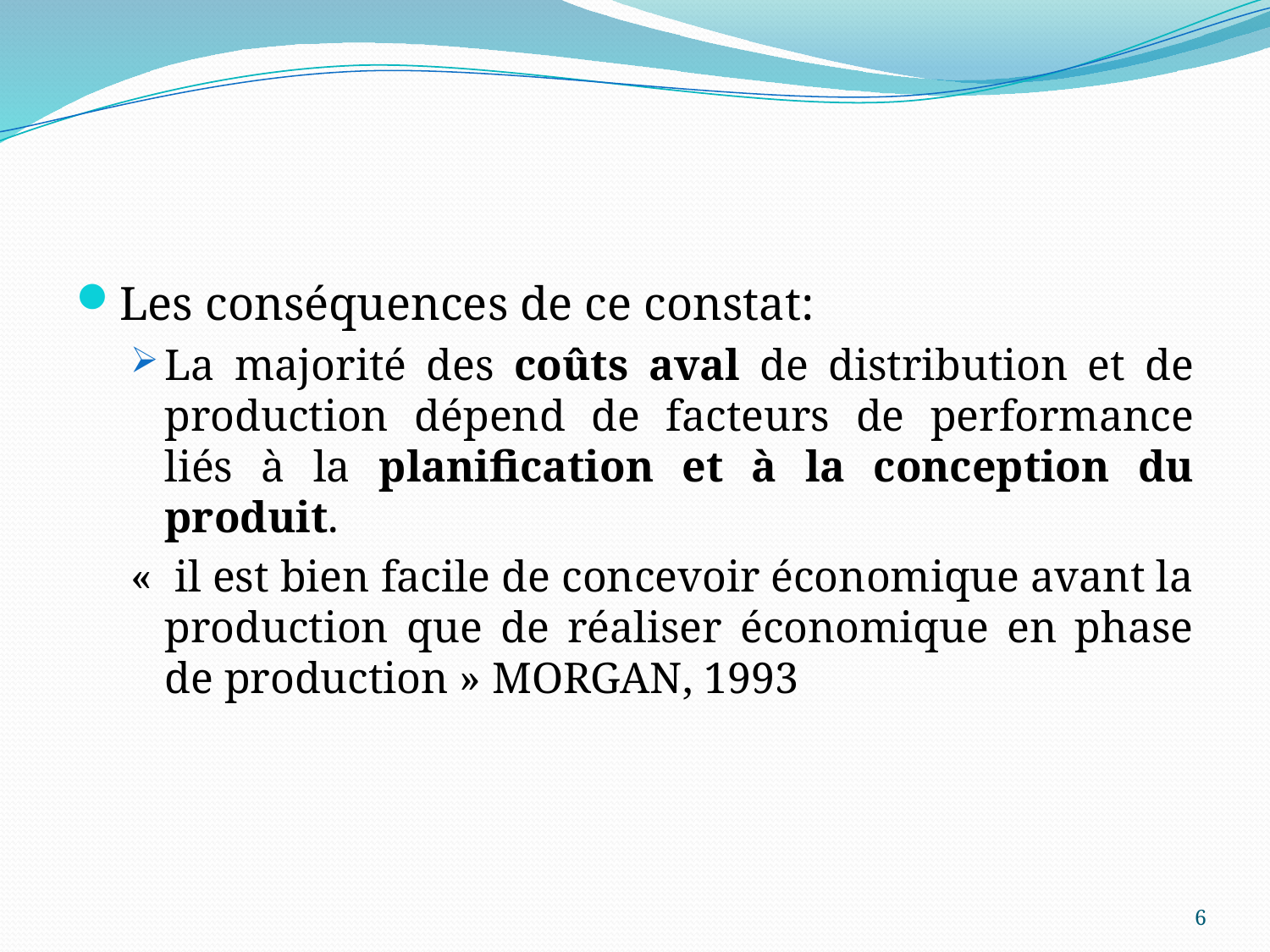

#
Les conséquences de ce constat:
La majorité des coûts aval de distribution et de production dépend de facteurs de performance liés à la planification et à la conception du produit.
«  il est bien facile de concevoir économique avant la production que de réaliser économique en phase de production » MORGAN, 1993
6